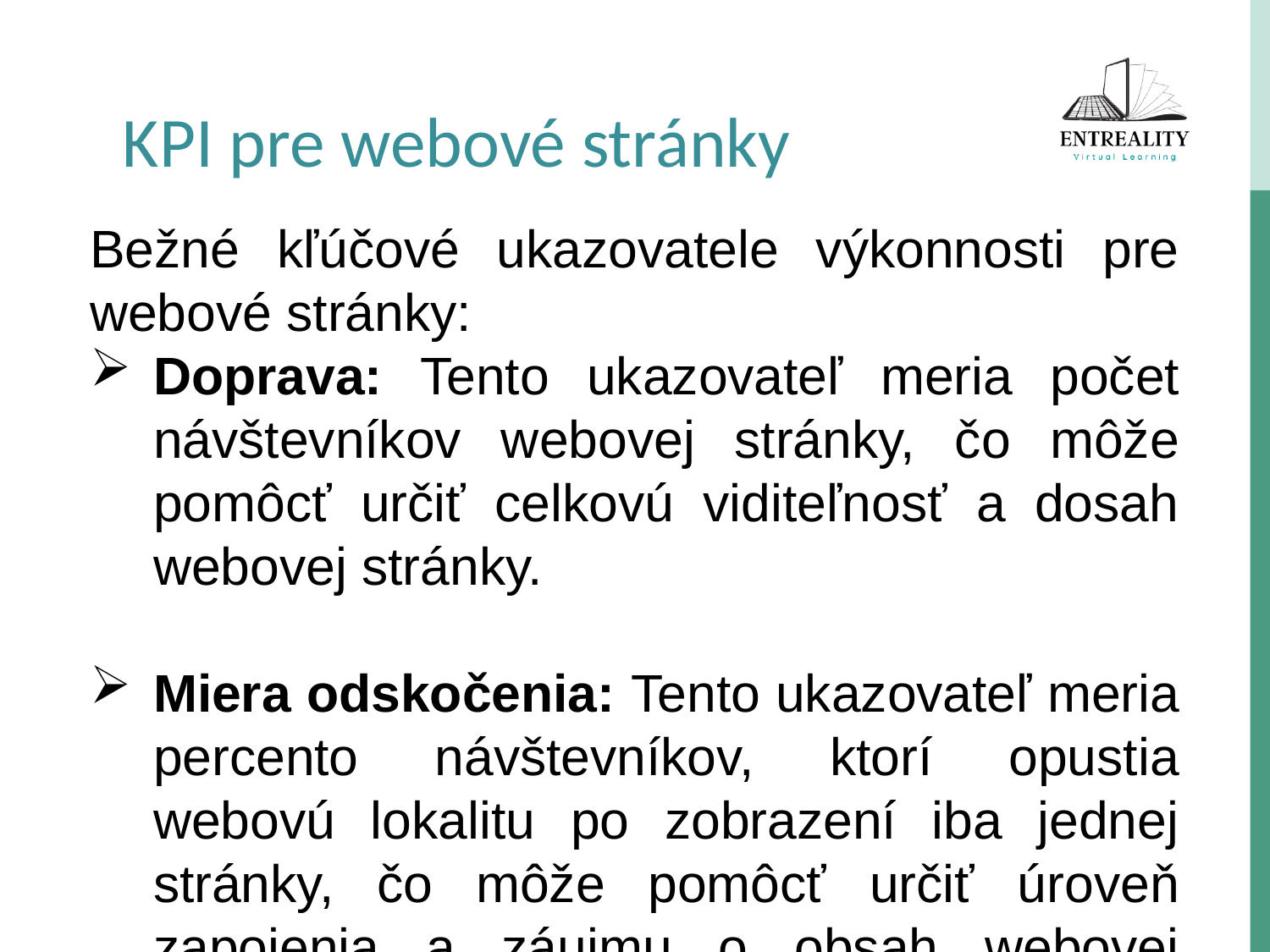

KPI pre webové stránky
Bežné kľúčové ukazovatele výkonnosti pre webové stránky:
Doprava: Tento ukazovateľ meria počet návštevníkov webovej stránky, čo môže pomôcť určiť celkovú viditeľnosť a dosah webovej stránky.

Miera odskočenia: Tento ukazovateľ meria percento návštevníkov, ktorí opustia webovú lokalitu po zobrazení iba jednej stránky, čo môže pomôcť určiť úroveň zapojenia a záujmu o obsah webovej lokality.